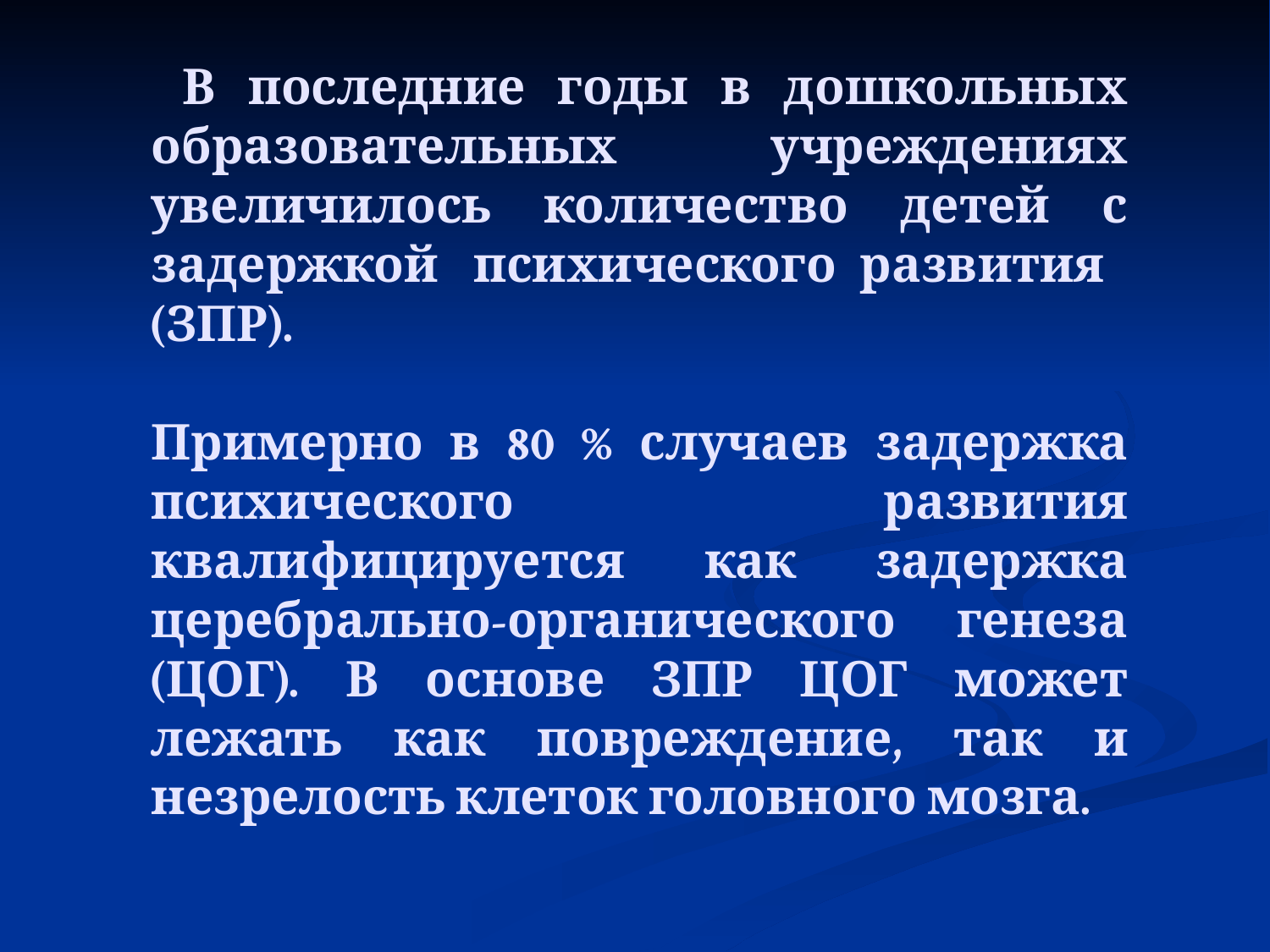

# В последние годы в дошкольных образовательных учреждениях увеличилось количество детей с задержкой   психического  развития   (ЗПР). Примерно в 80 % случаев задержка психического развития квалифицируется как задержка церебрально-органического генеза (ЦОГ). В основе ЗПР ЦОГ может лежать как повреждение, так и незрелость клеток головного мозга.